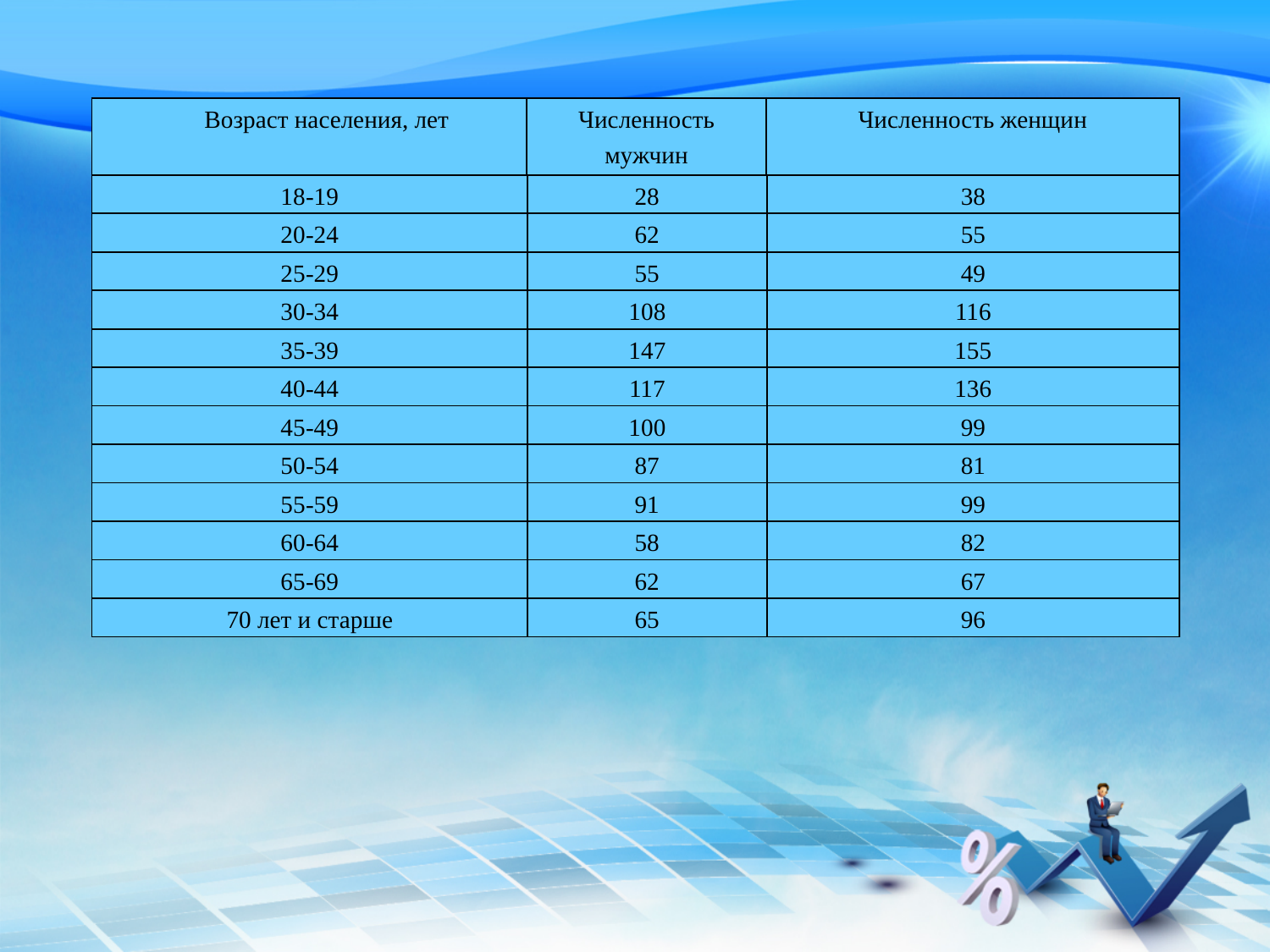

| Возраст населения, лет | Численность мужчин | Численность женщин |
| --- | --- | --- |
| 18-19 | 28 | 38 |
| --- | --- | --- |
| 20-24 | 62 | 55 |
| 25-29 | 55 | 49 |
| 30-34 | 108 | 116 |
| 35-39 | 147 | 155 |
| 40-44 | 117 | 136 |
| 45-49 | 100 | 99 |
| 50-54 | 87 | 81 |
| 55-59 | 91 | 99 |
| 60-64 | 58 | 82 |
| 65-69 | 62 | 67 |
| 70 лет и старше | 65 | 96 |